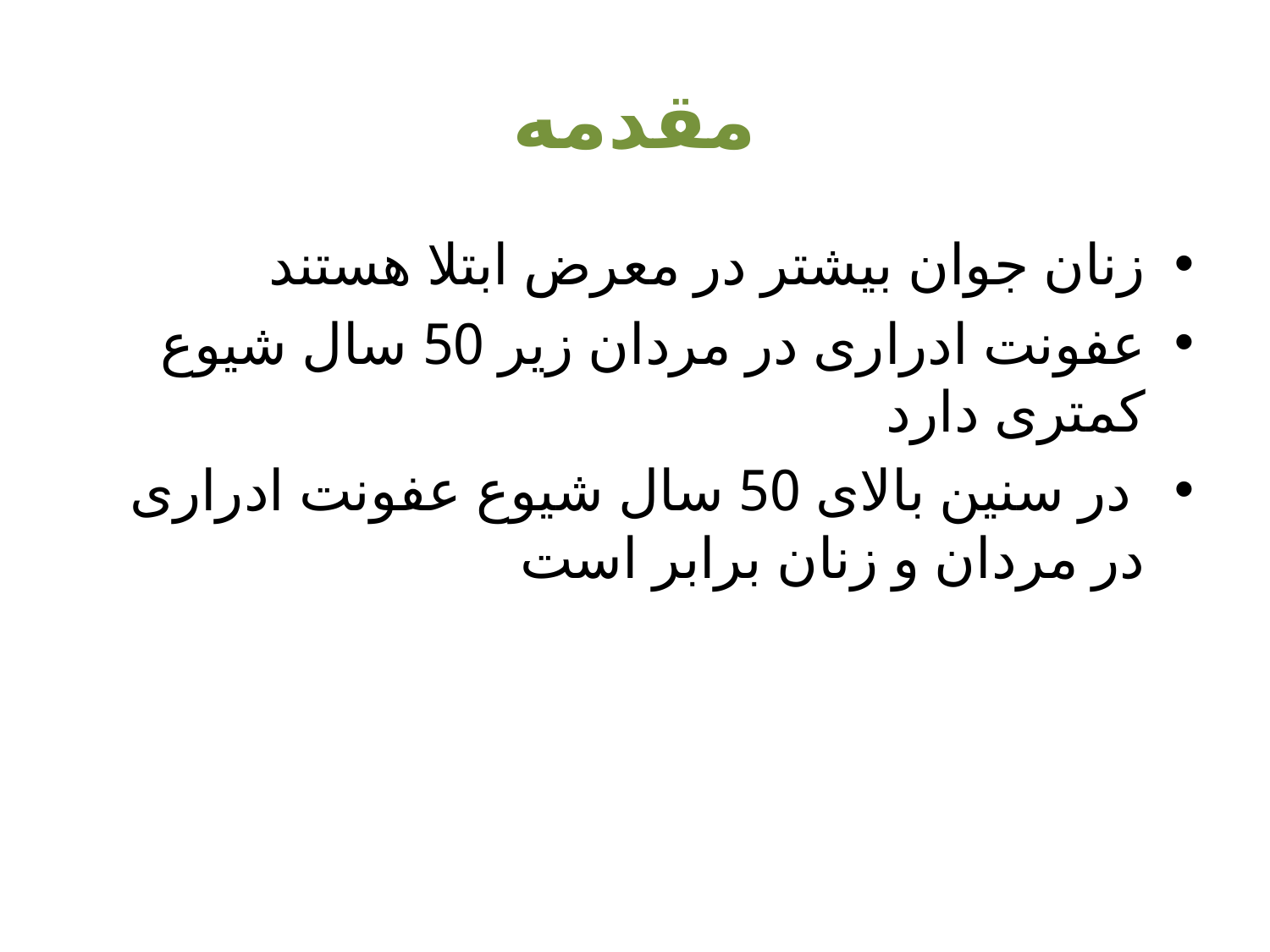

# مقدمه
زنان جوان بیشتر در معرض ابتلا هستند
عفونت ادراری در مردان زیر 50 سال شیوع کمتری دارد
 در سنین بالای 50 سال شیوع عفونت ادراری در مردان و زنان برابر است